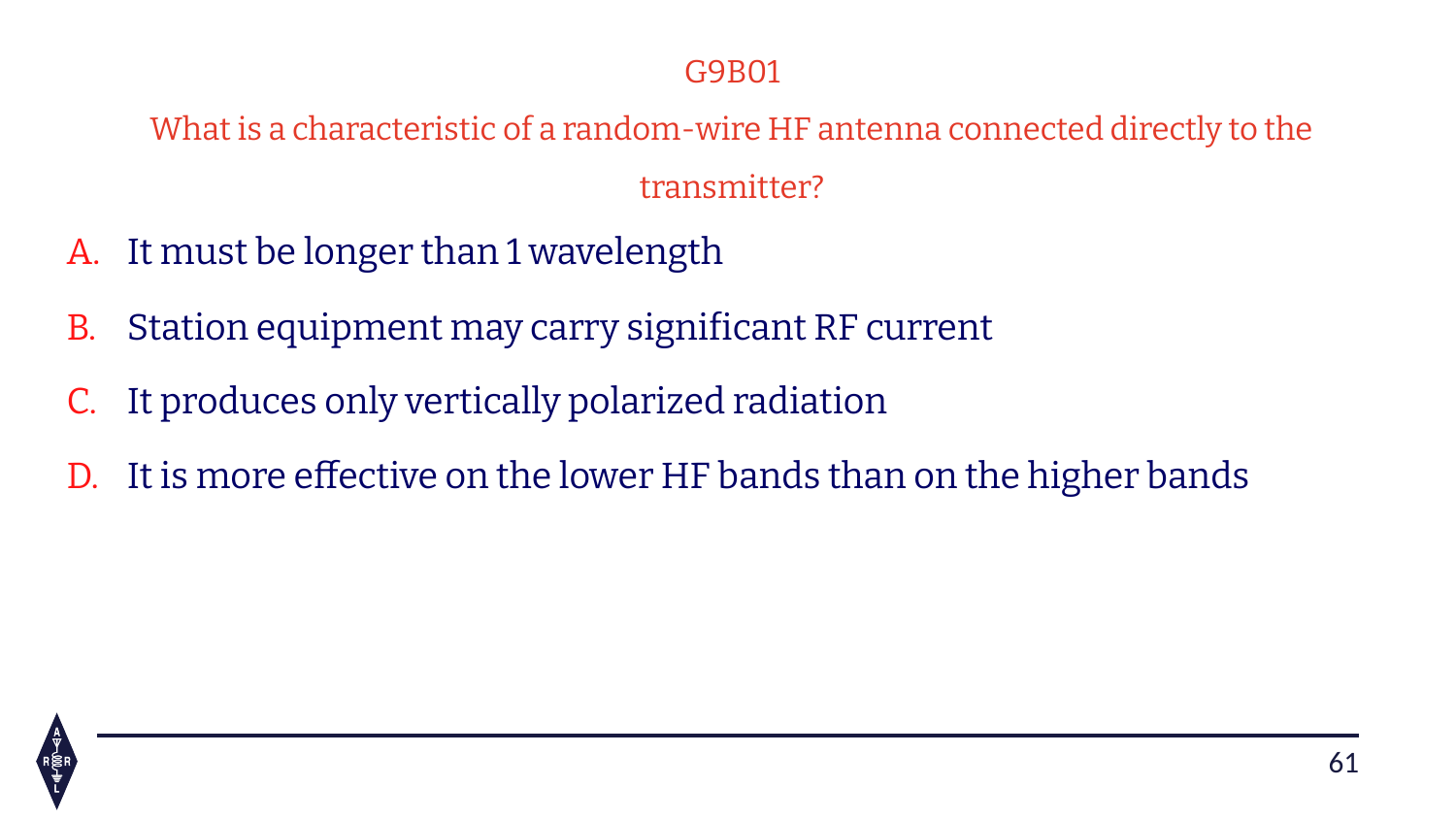

G9B01
What is a characteristic of a random-wire HF antenna connected directly to the transmitter?
It must be longer than 1 wavelength
Station equipment may carry significant RF current
It produces only vertically polarized radiation
It is more effective on the lower HF bands than on the higher bands

61